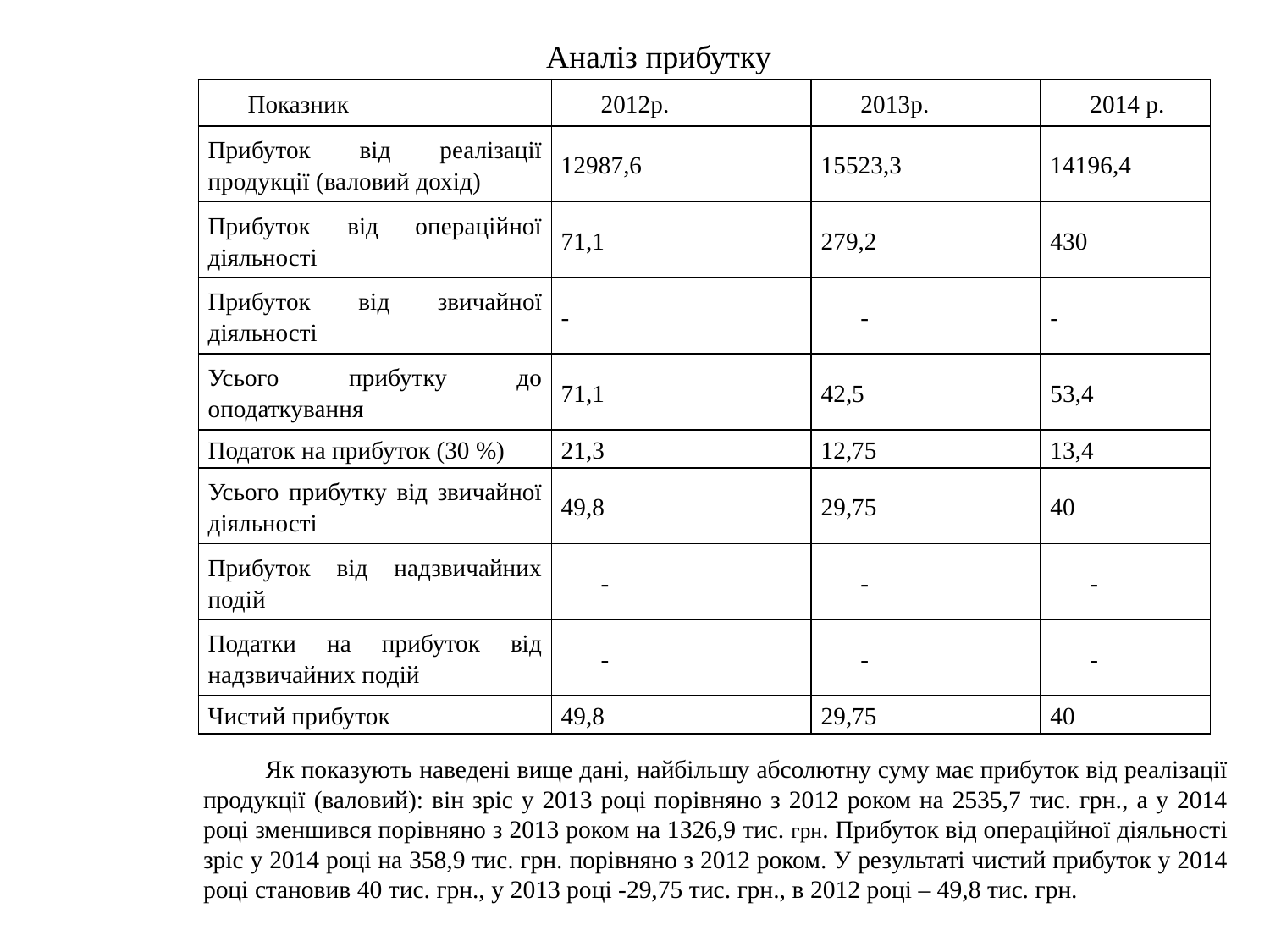

# Аналіз прибутку
| Показник | 2012р. | 2013р. | 2014 р. |
| --- | --- | --- | --- |
| Прибуток від реалізації продукції (валовий дохід) | 12987,6 | 15523,3 | 14196,4 |
| Прибуток від операційної діяльності | 71,1 | 279,2 | 430 |
| Прибуток від звичайної діяльності | - | - | - |
| Усього прибутку до оподаткування | 71,1 | 42,5 | 53,4 |
| Податок на прибуток (30 %) | 21,3 | 12,75 | 13,4 |
| Усього прибутку від звичайної діяльності | 49,8 | 29,75 | 40 |
| Прибуток від надзвичайних подій | - | - | - |
| Податки на прибуток від надзвичайних подій | - | - | - |
| Чистий прибуток | 49,8 | 29,75 | 40 |
	Як показують наведені вище дані, найбільшу абсолютну суму має прибуток від реалізації продукції (валовий): він зріс у 2013 році порівняно з 2012 роком на 2535,7 тис. грн., а у 2014 році зменшився порівняно з 2013 роком на 1326,9 тис. грн. Прибуток від операційної діяльності зріс у 2014 році на 358,9 тис. грн. порівняно з 2012 роком. У результаті чистий прибуток у 2014 році становив 40 тис. грн., у 2013 році -29,75 тис. грн., в 2012 році – 49,8 тис. грн.